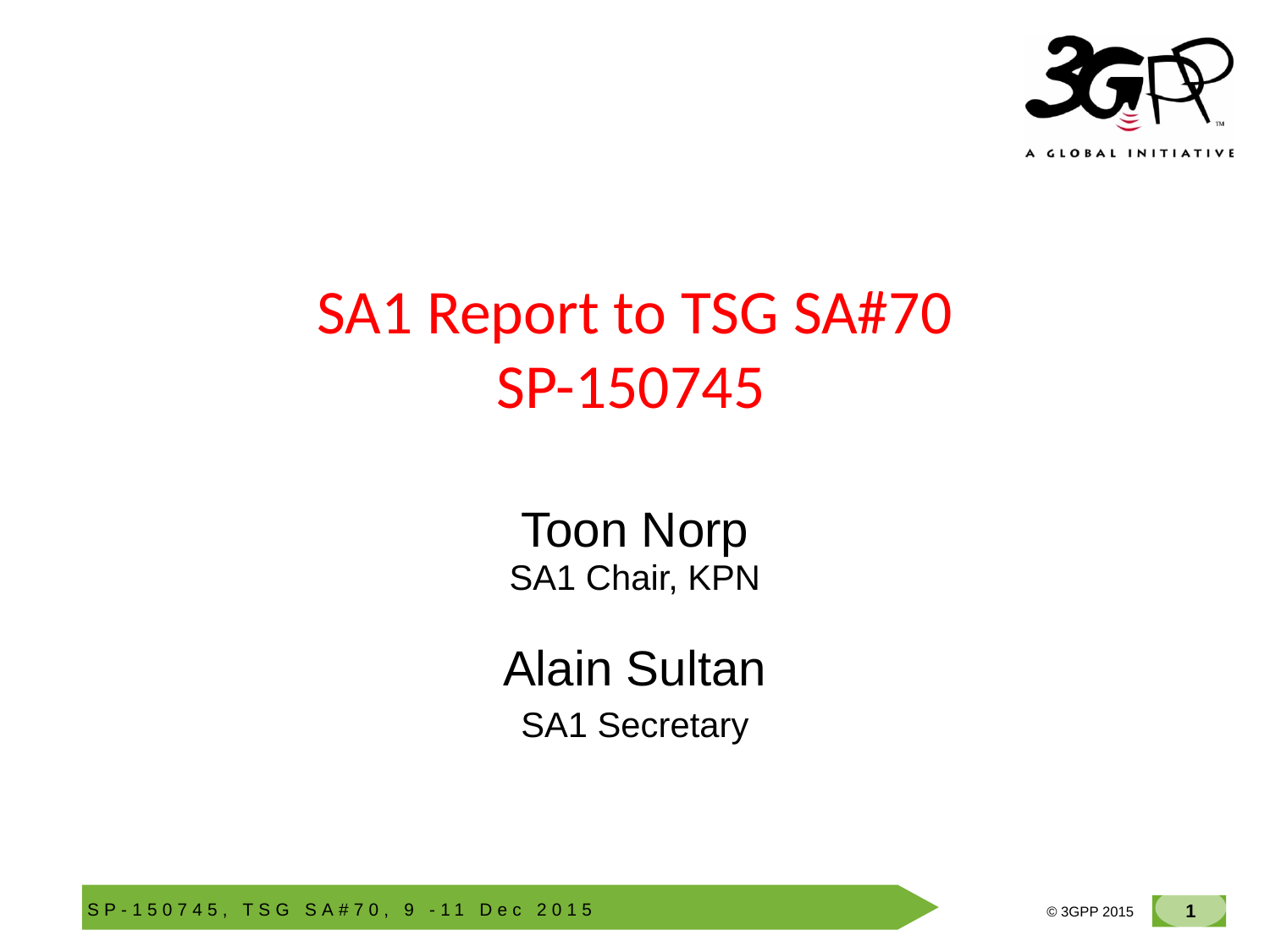

# SA1 Report to TSG SA#70 SP-150745
Toon Norp
SA1 Chair, KPN

Alain Sultan
SA1 Secretary